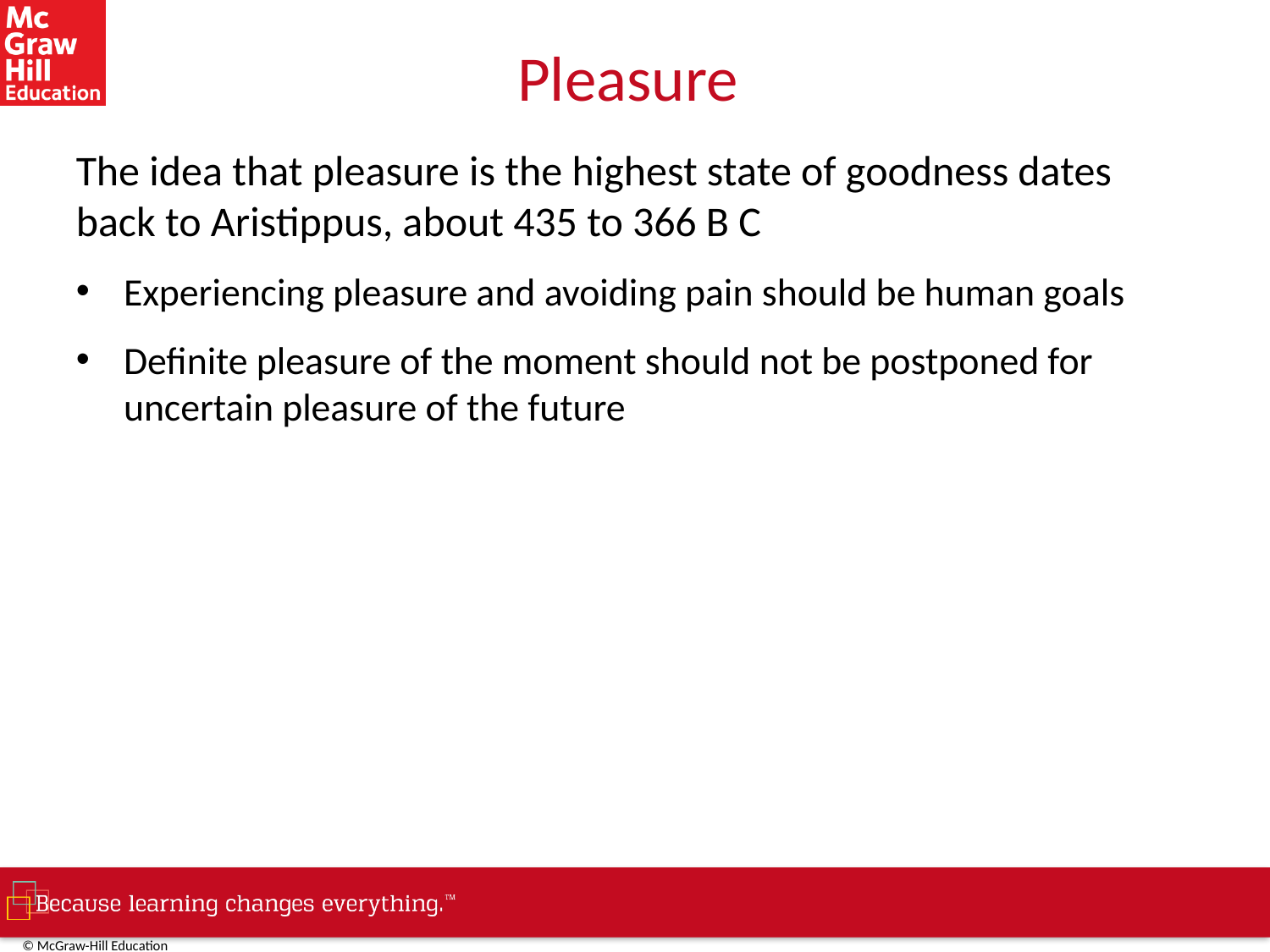

# Pleasure
The idea that pleasure is the highest state of goodness dates back to Aristippus, about 435 to 366 B C
Experiencing pleasure and avoiding pain should be human goals
Definite pleasure of the moment should not be postponed for uncertain pleasure of the future